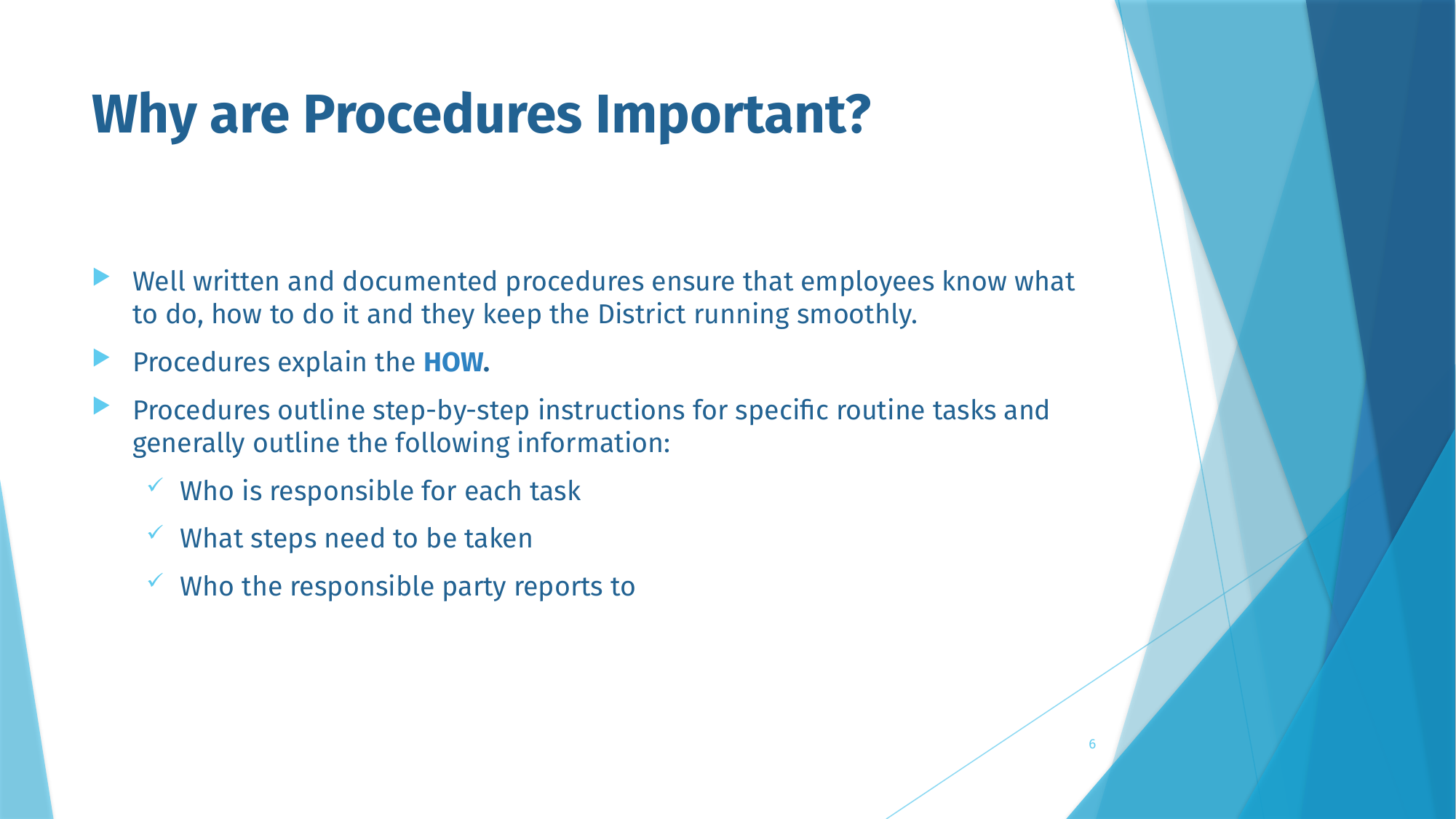

# Why are Procedures Important?
Well written and documented procedures ensure that employees know what to do, how to do it and they keep the District running smoothly.
Procedures explain the HOW.
Procedures outline step-by-step instructions for specific routine tasks and generally outline the following information:
Who is responsible for each task
What steps need to be taken
Who the responsible party reports to

6